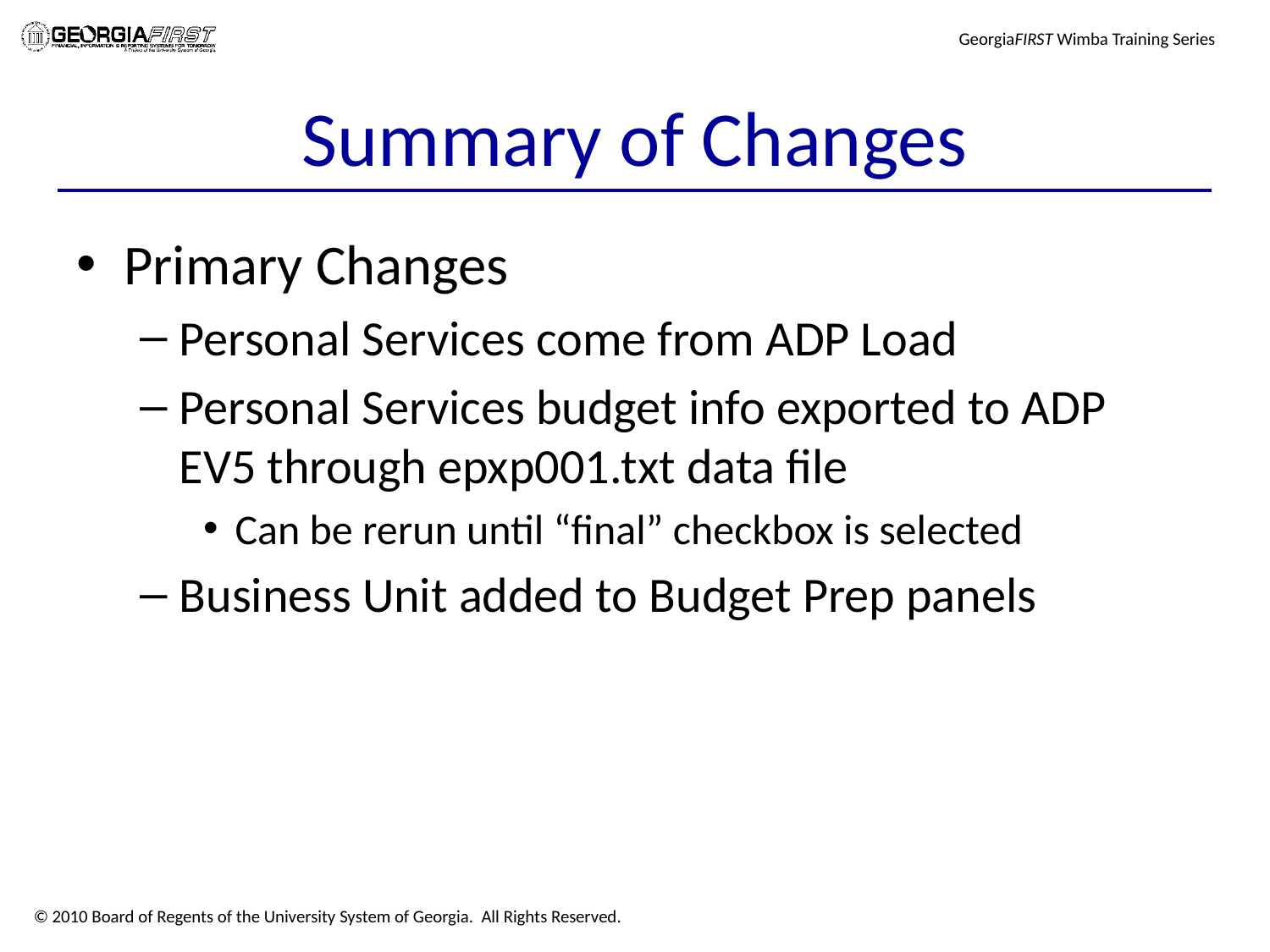

# Summary of Changes
Primary Changes
Personal Services come from ADP Load
Personal Services budget info exported to ADP EV5 through epxp001.txt data file
Can be rerun until “final” checkbox is selected
Business Unit added to Budget Prep panels